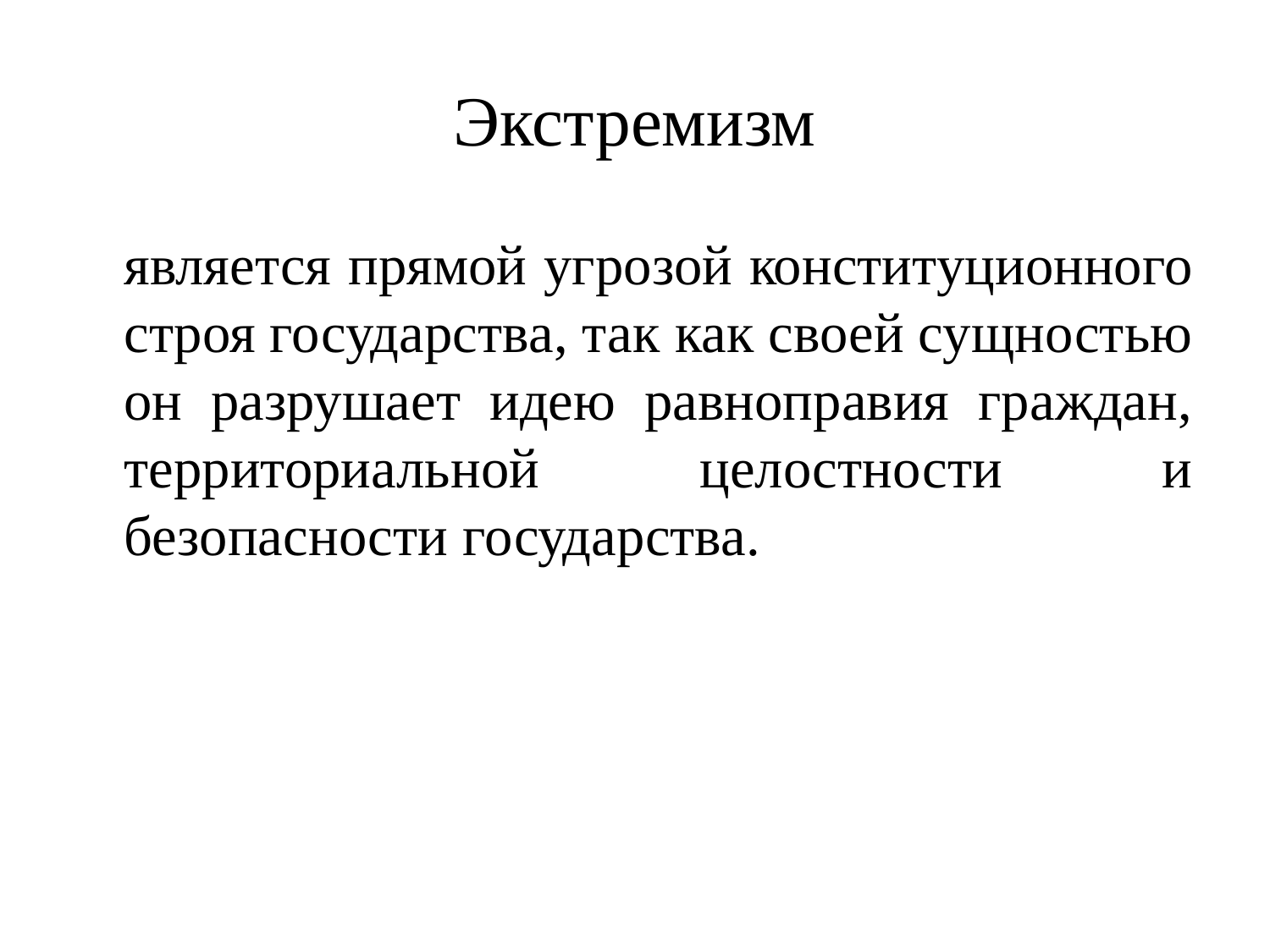

# Экстремизм
является прямой угрозой конституционного строя государства, так как своей сущностью он разрушает идею равноправия граждан, территориальной целостности и безопасности государства.